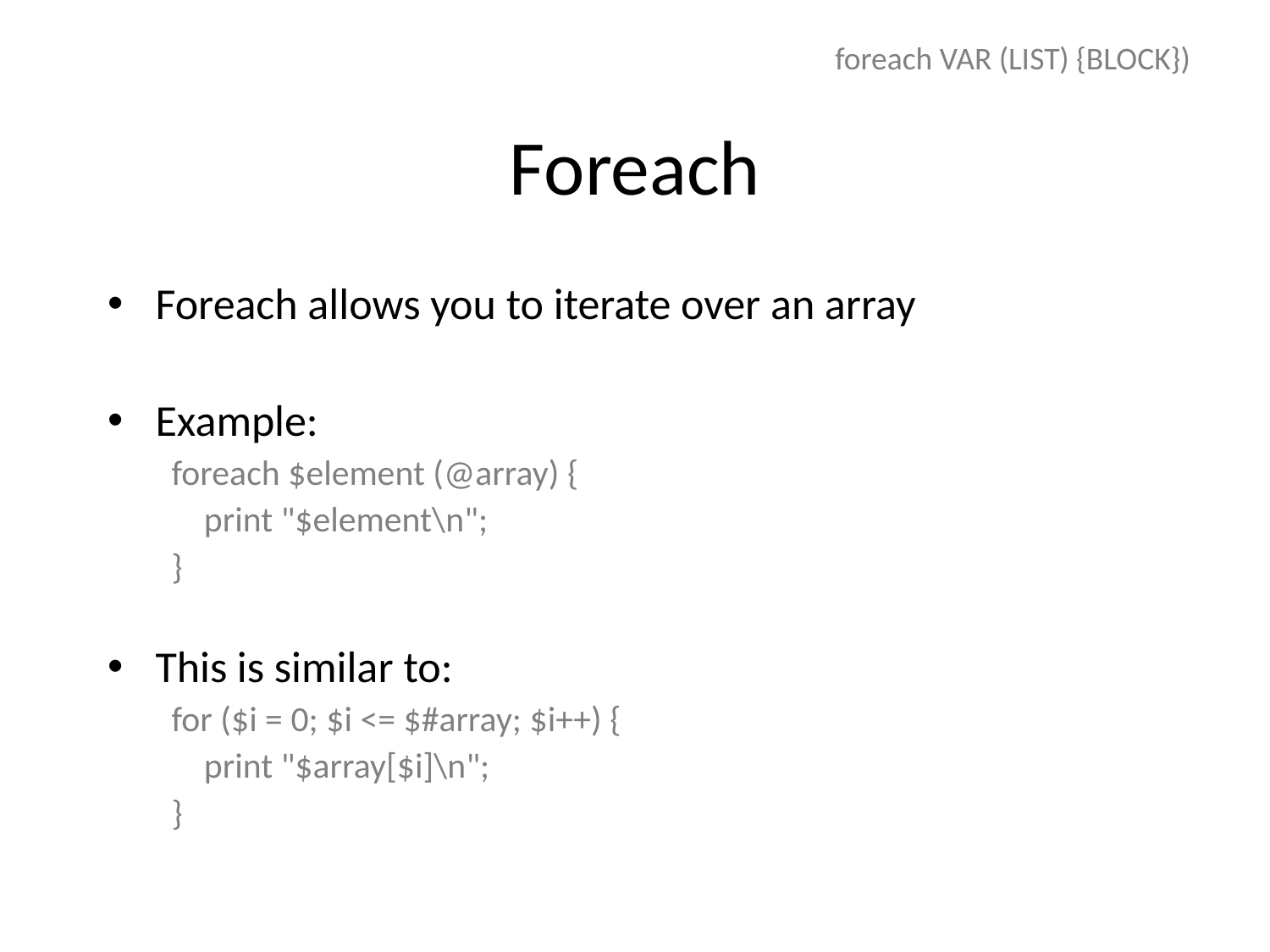

foreach VAR (LIST) {BLOCK})
# Foreach
Foreach allows you to iterate over an array

Example:
foreach $element (@array) {
    print "$element\n";
}

This is similar to:
for ($i = 0; $i <= $#array; $i++) {
    print "$array[$i]\n";
}